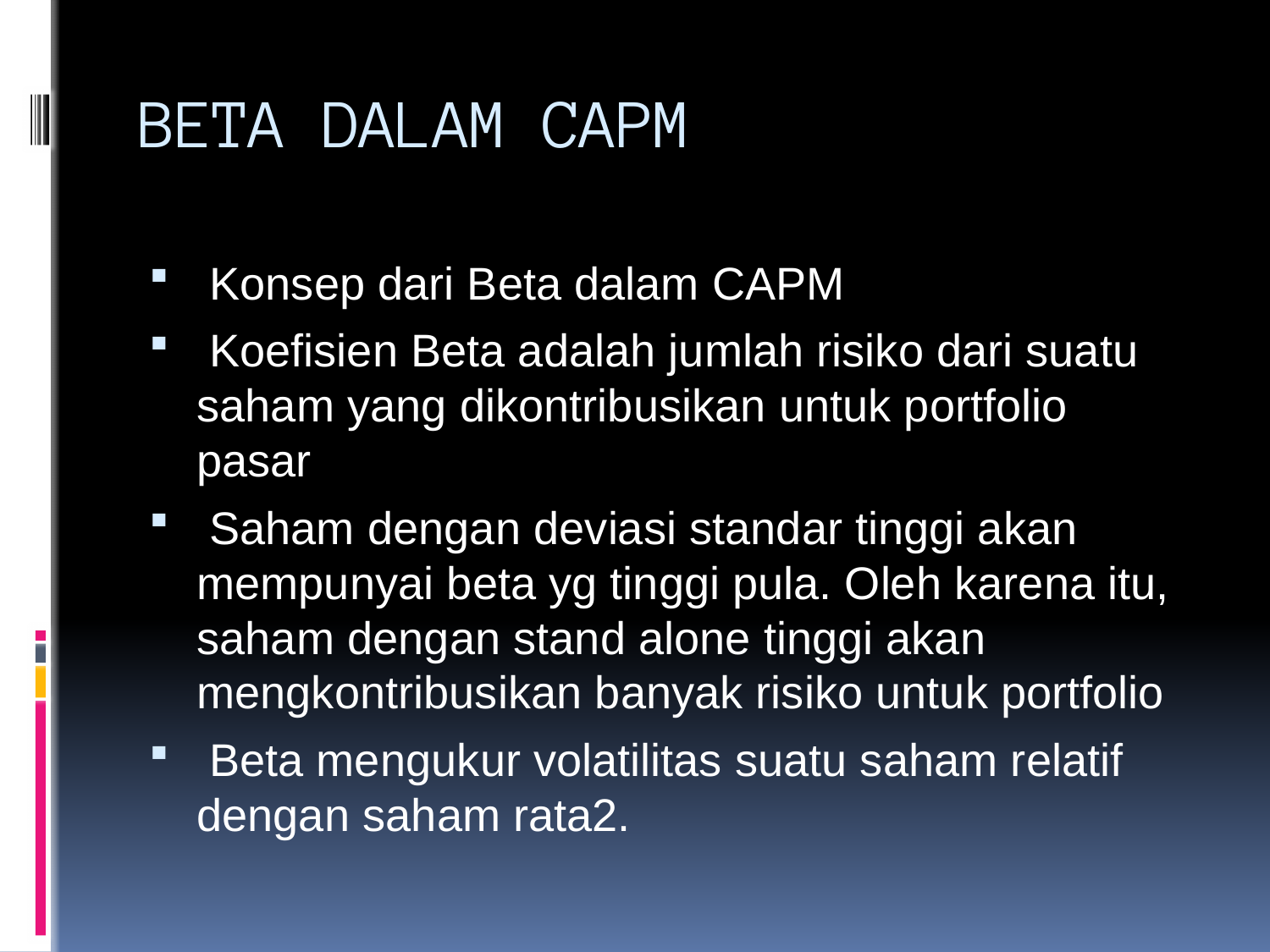

# BETA DALAM CAPM
 Konsep dari Beta dalam CAPM
 Koefisien Beta adalah jumlah risiko dari suatu saham yang dikontribusikan untuk portfolio pasar
 Saham dengan deviasi standar tinggi akan mempunyai beta yg tinggi pula. Oleh karena itu, saham dengan stand alone tinggi akan mengkontribusikan banyak risiko untuk portfolio
 Beta mengukur volatilitas suatu saham relatif dengan saham rata2.